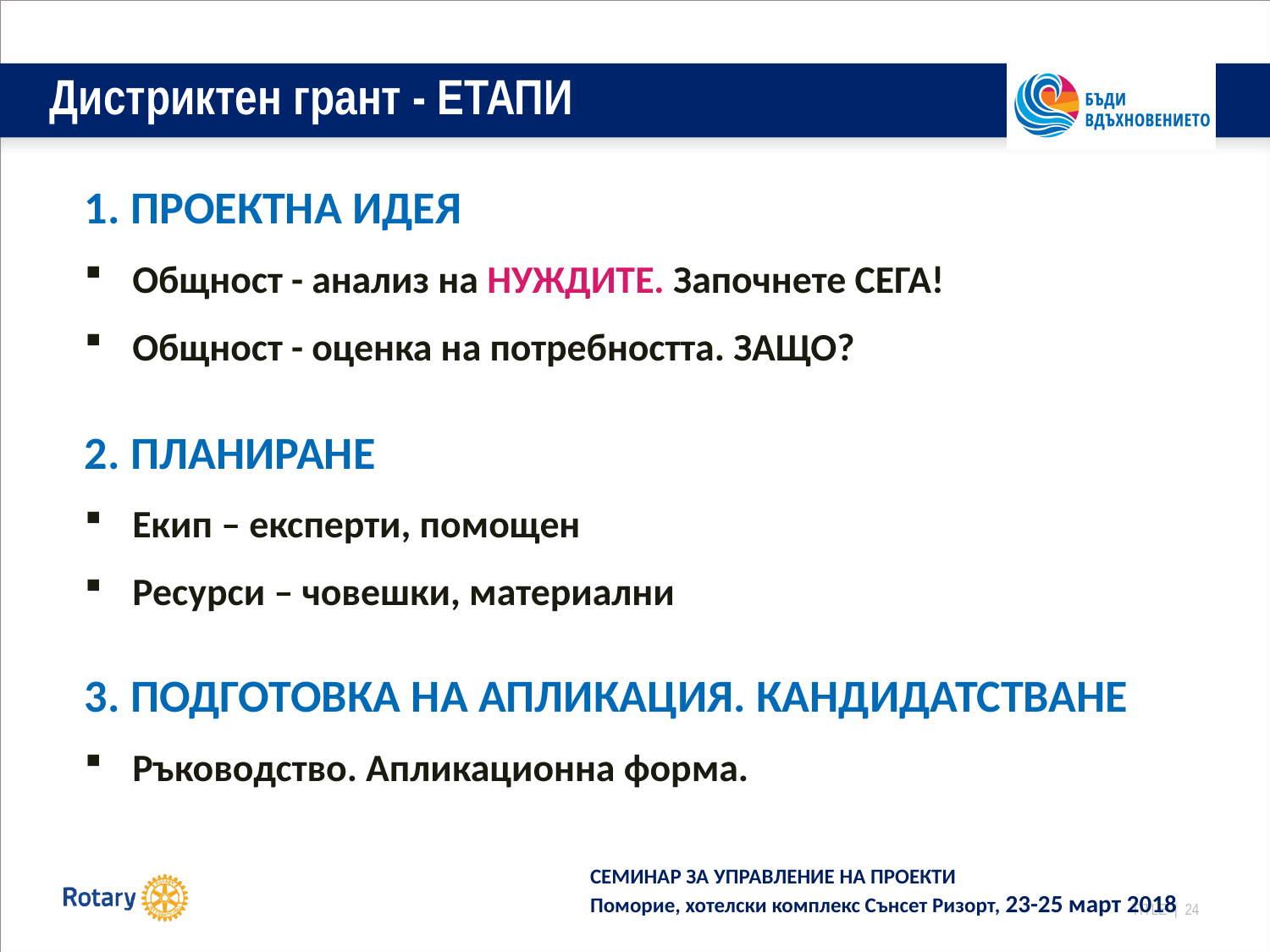

# Дистриктен грант - ЕТАПИ
1. ПРОЕКТНА ИДЕЯ
Общност - анализ на НУЖДИТЕ. Започнете СЕГА!
Общност - оценка на потребността. ЗАЩО?
2. ПЛАНИРАНЕ
Екип – експерти, помощен
Ресурси – човешки, материални
3. ПОДГОТОВКА НА АПЛИКАЦИЯ. КАНДИДАТСТВАНЕ
Ръководство. Апликационна форма.